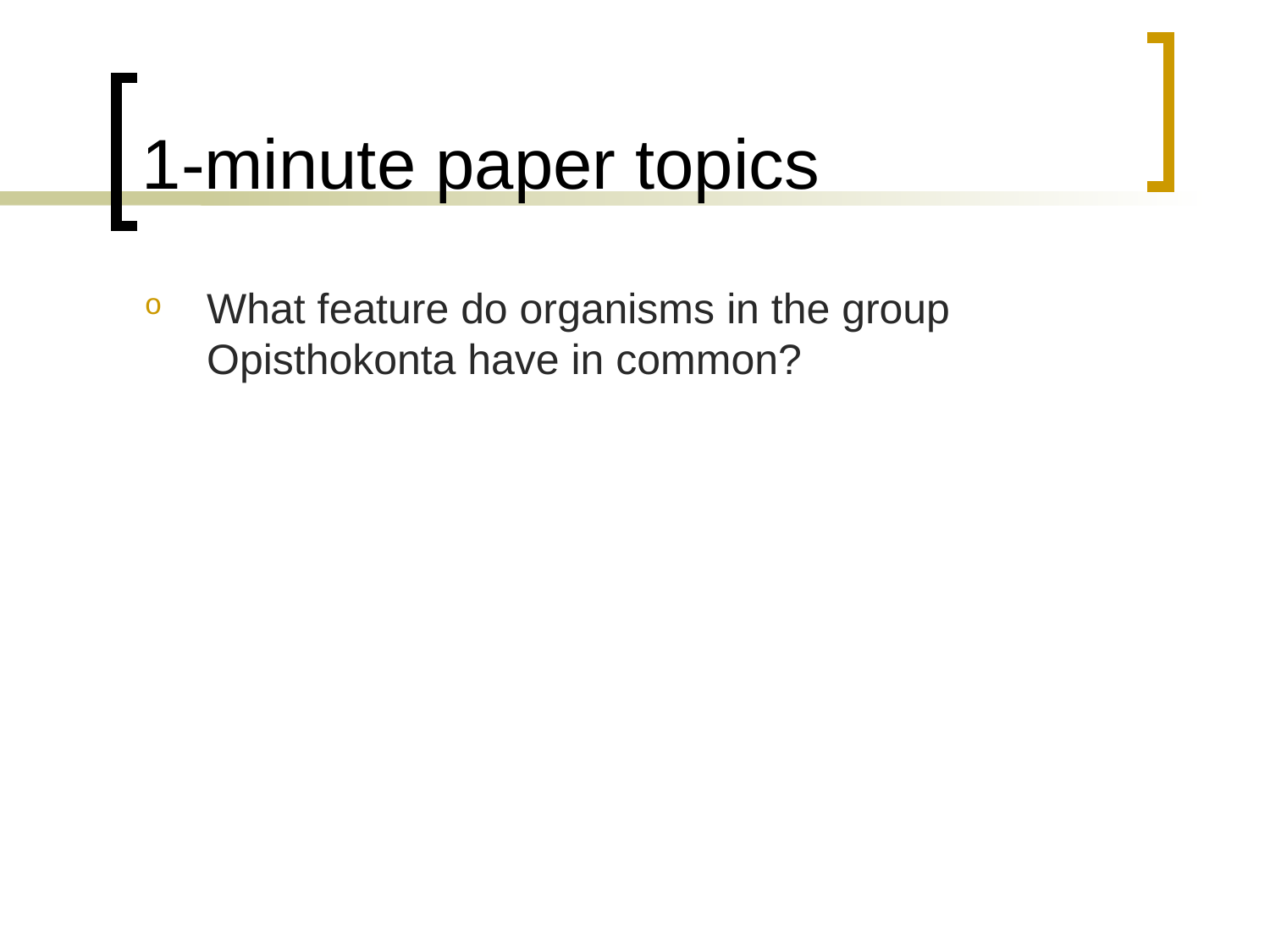

# 1-minute paper topics
What feature do organisms in the group Opisthokonta have in common?